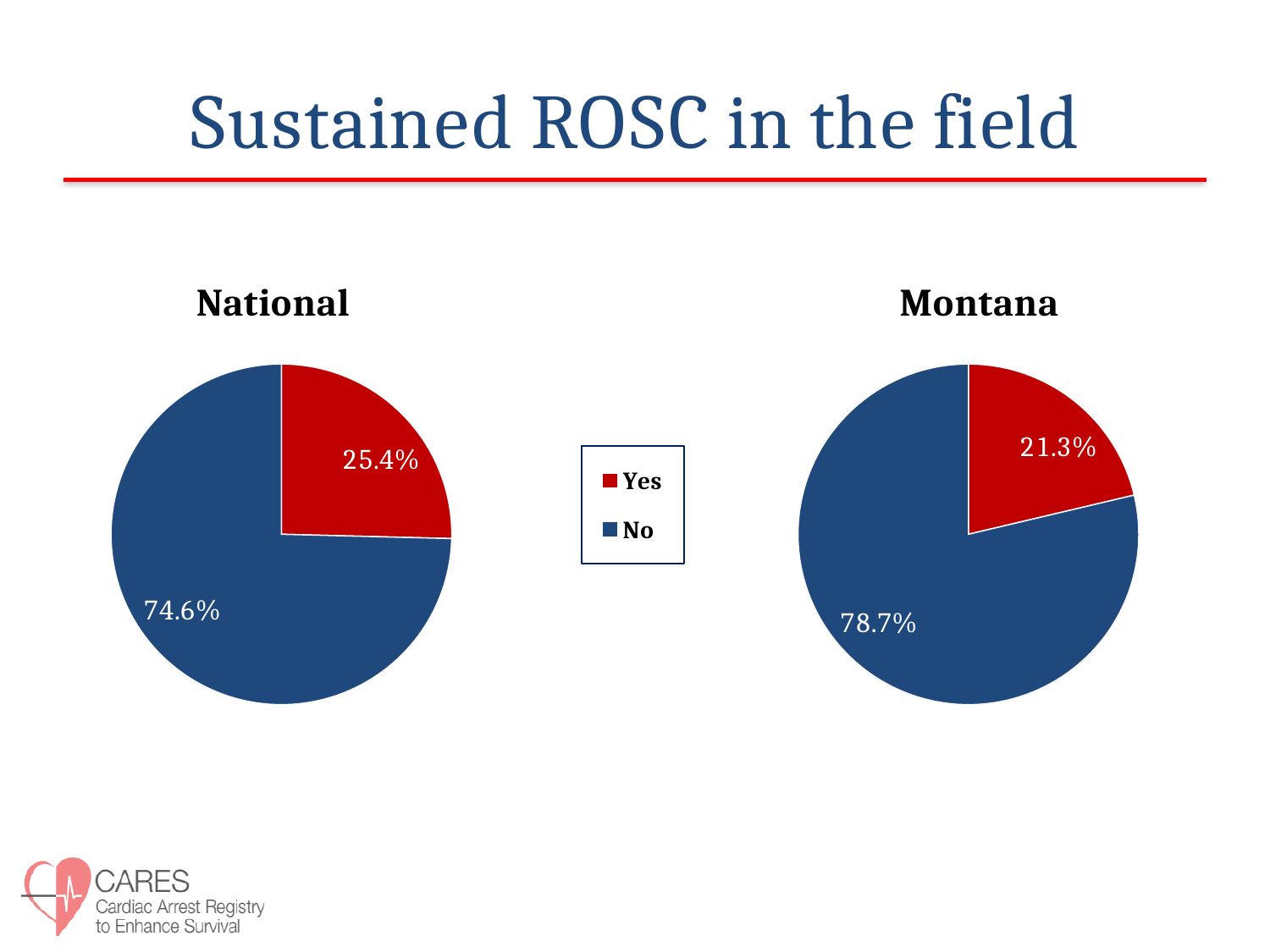

# Sustained ROSC in the field

### Chart: Montana

| Category | Sustained ROSC |
|---|---|
| Yes | 21.3 |
| No | 78.7 |

### Chart: National

| Category | Sustained ROSC |
|---|---|
| Yes | 25.4 |
| No | 74.6 |